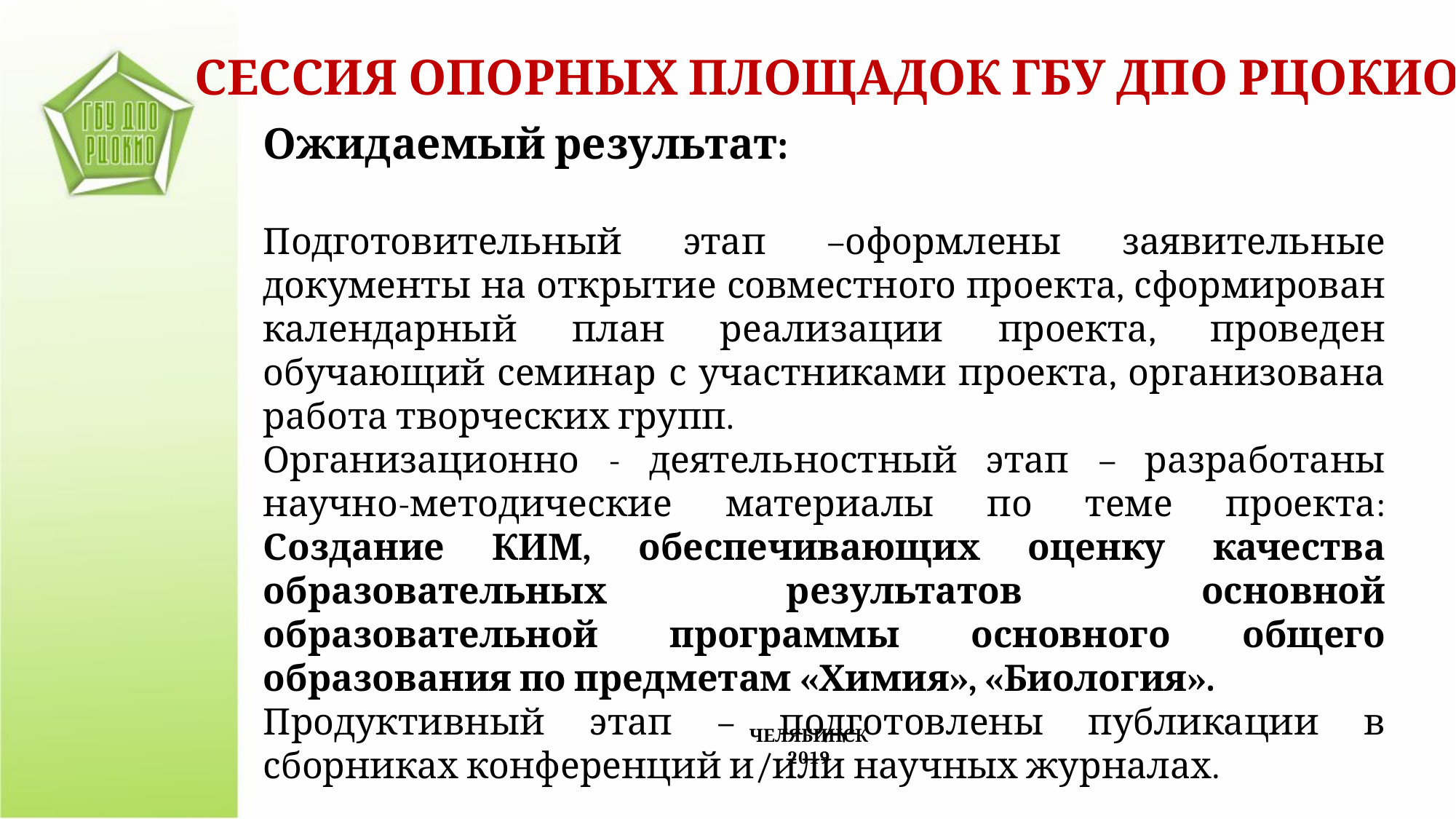

СЕССИЯ ОПОРНЫХ ПЛОЩАДОК ГБУ ДПО РЦОКИО
Ожидаемый результат:

Подготовительный этап –оформлены заявительные документы на открытие совместного проекта, сформирован календарный план реализации проекта, проведен обучающий семинар с участниками проекта, организована работа творческих групп.
Организационно - деятельностный этап – разработаны научно-методические материалы по теме проекта: Создание КИМ, обеспечивающих оценку качества образовательных результатов основной образовательной программы основного общего образования по предметам «Химия», «Биология».
Продуктивный этап – подготовлены публикации в сборниках конференций и/или научных журналах.

ЧЕЛЯБИНСК
2019